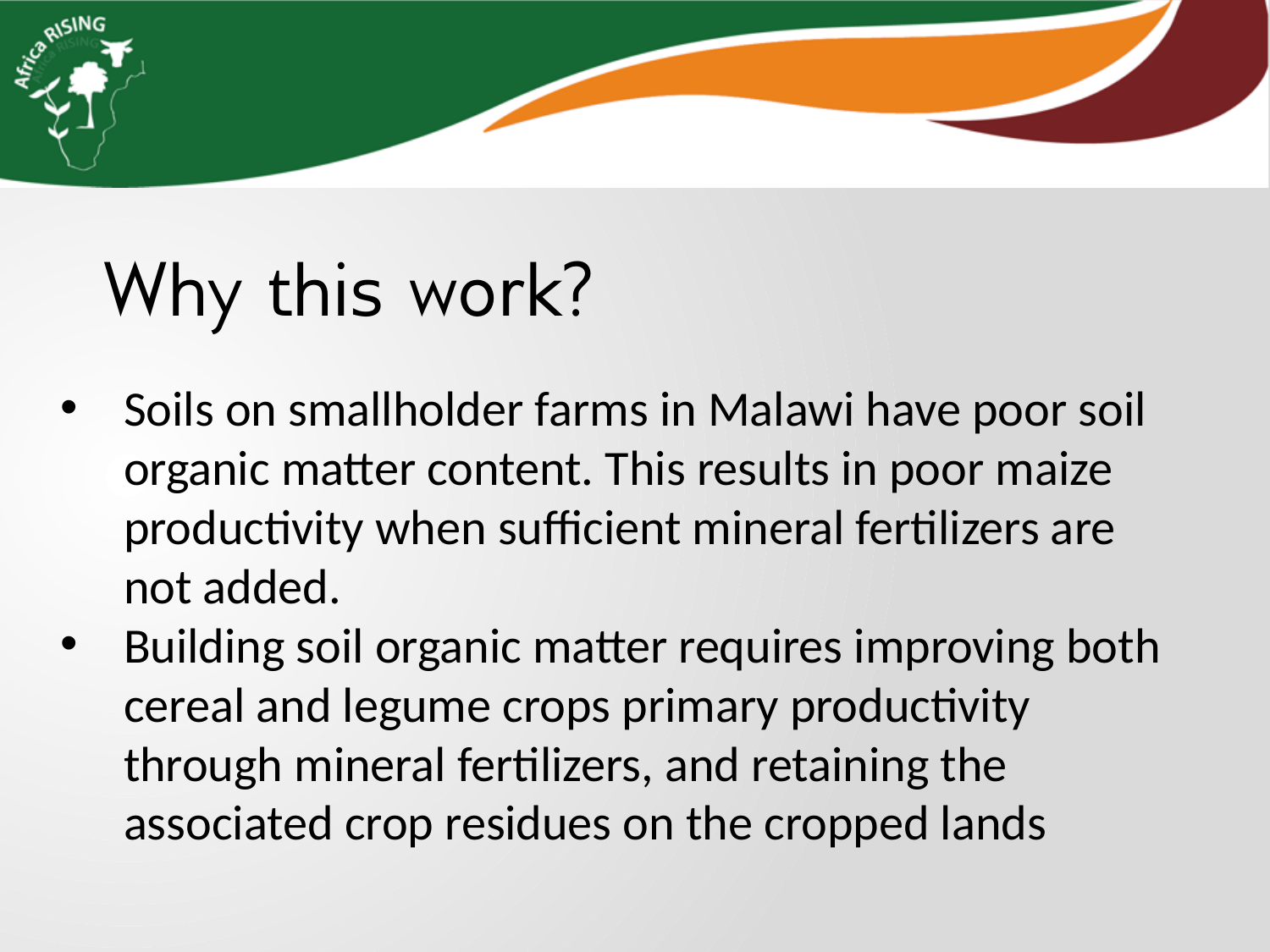

Why this work?
Soils on smallholder farms in Malawi have poor soil organic matter content. This results in poor maize productivity when sufficient mineral fertilizers are not added.
Building soil organic matter requires improving both cereal and legume crops primary productivity through mineral fertilizers, and retaining the associated crop residues on the cropped lands